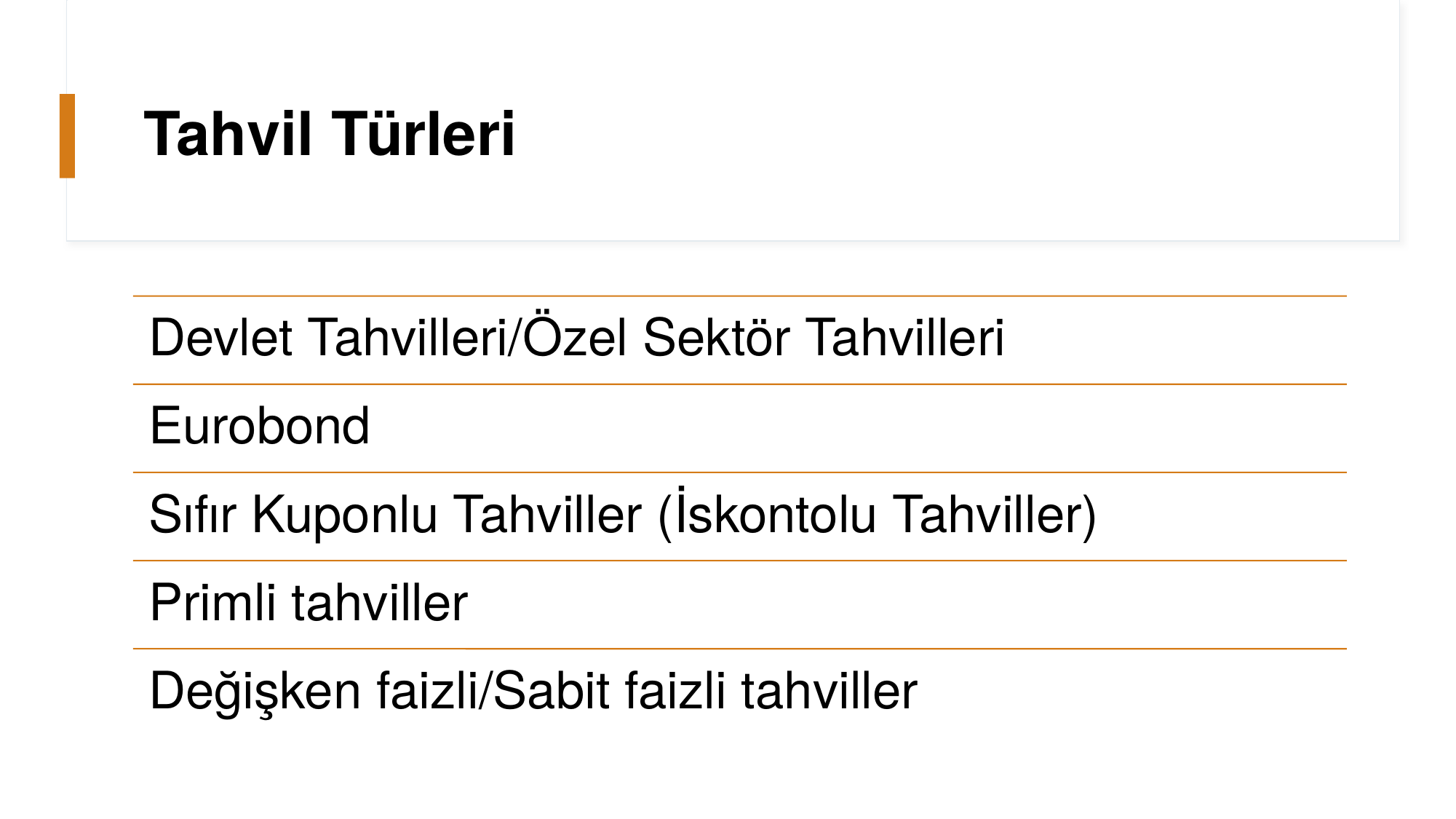

# Tahvil Türleri
Devlet Tahvilleri/Özel Sektör Tahvilleri
Eurobond
Sıfır Kuponlu Tahviller (İskontolu Tahviller)
Primli tahviller
Değişken faizli/Sabit faizli tahviller